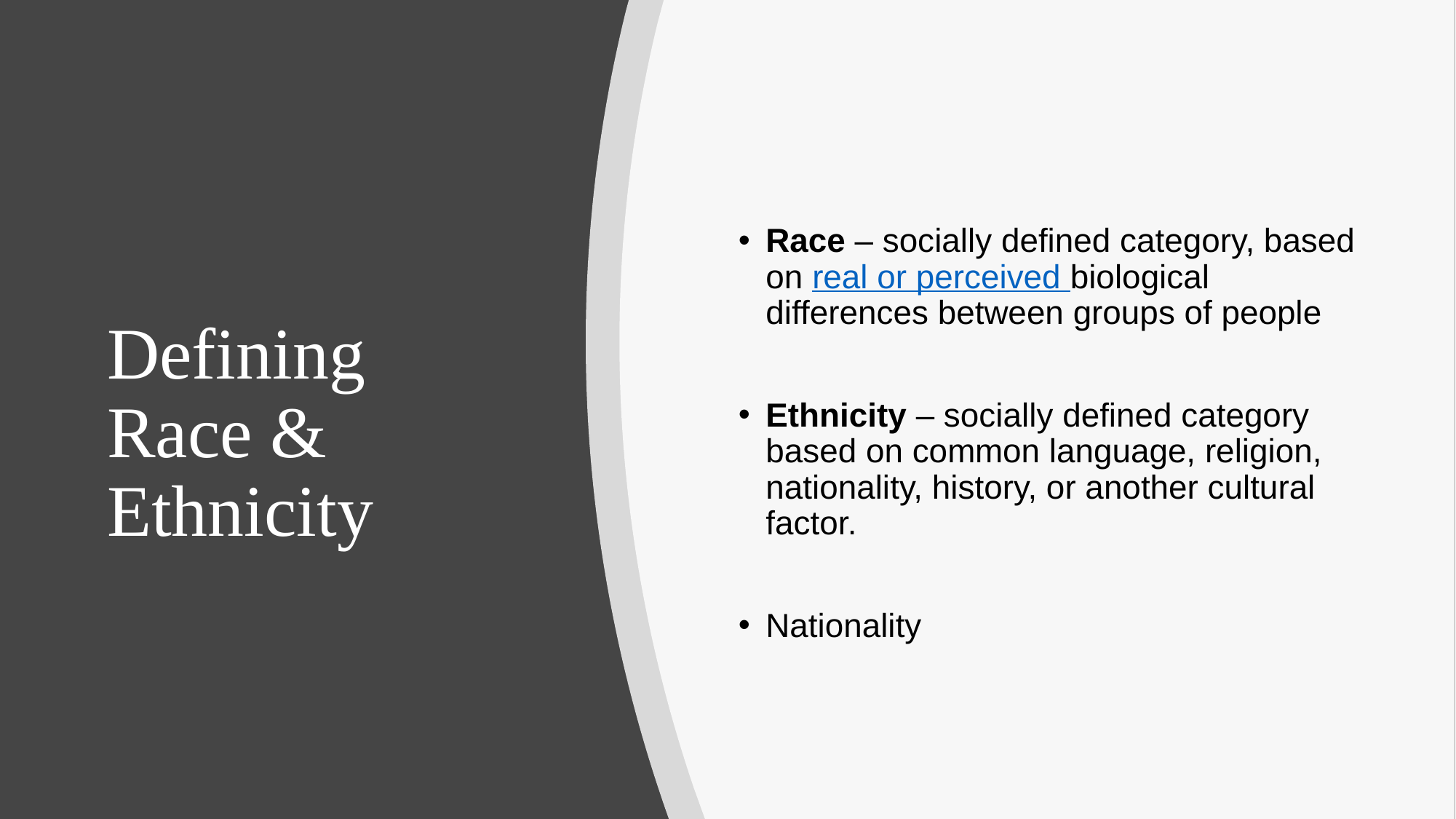

Race – socially defined category, based on real or perceived biological differences between groups of people

Ethnicity – socially defined category based on common language, religion, nationality, history, or another cultural factor.

Nationality
# Defining Race & Ethnicity